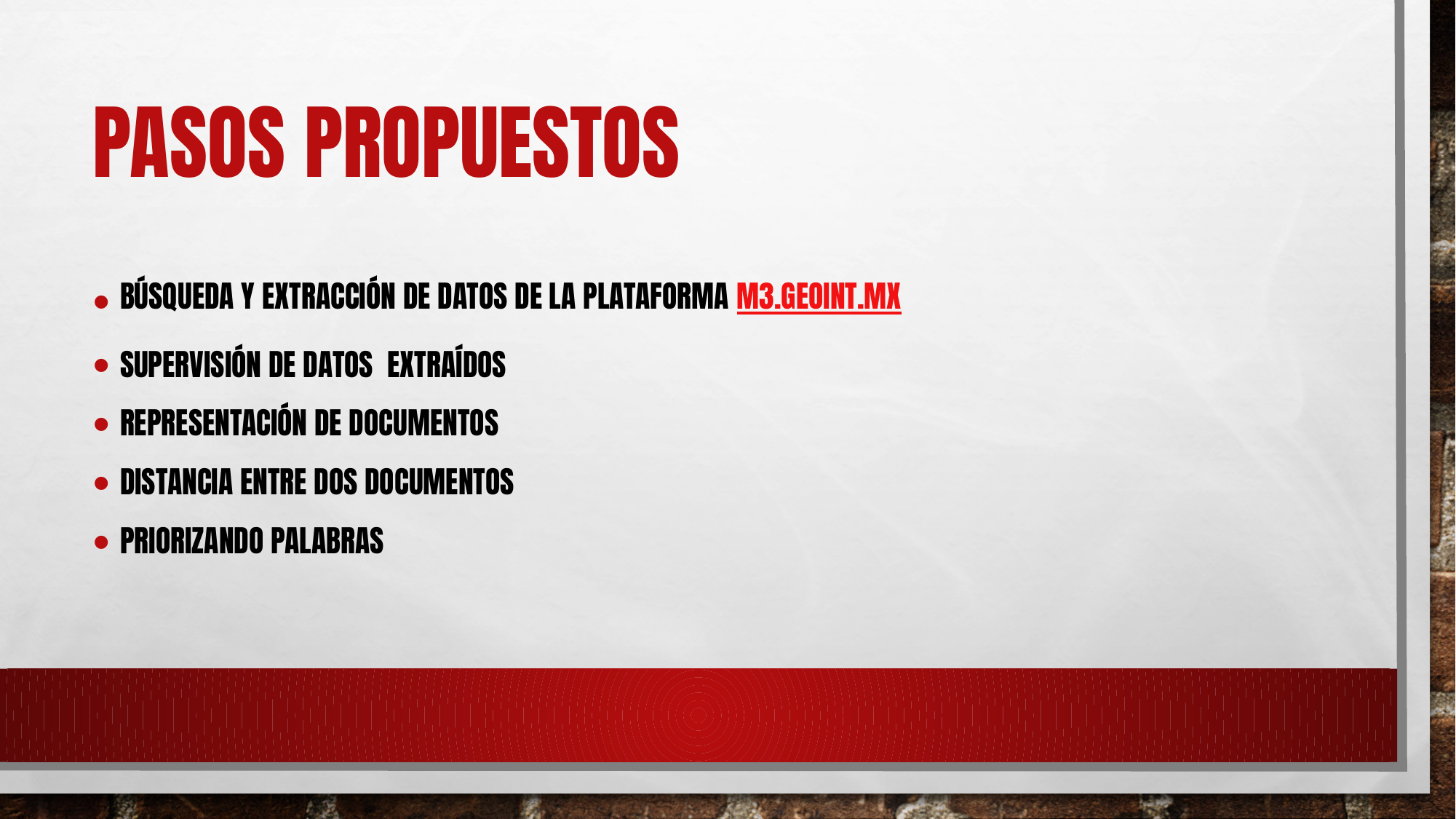

# Pasos propuestos
Búsqueda y Extracción de datos de la plataforma m3.geoint.mx
Supervisión de datos  extraídos
Representación de documentos
Distancia entre dos documentos
Priorizando palabras